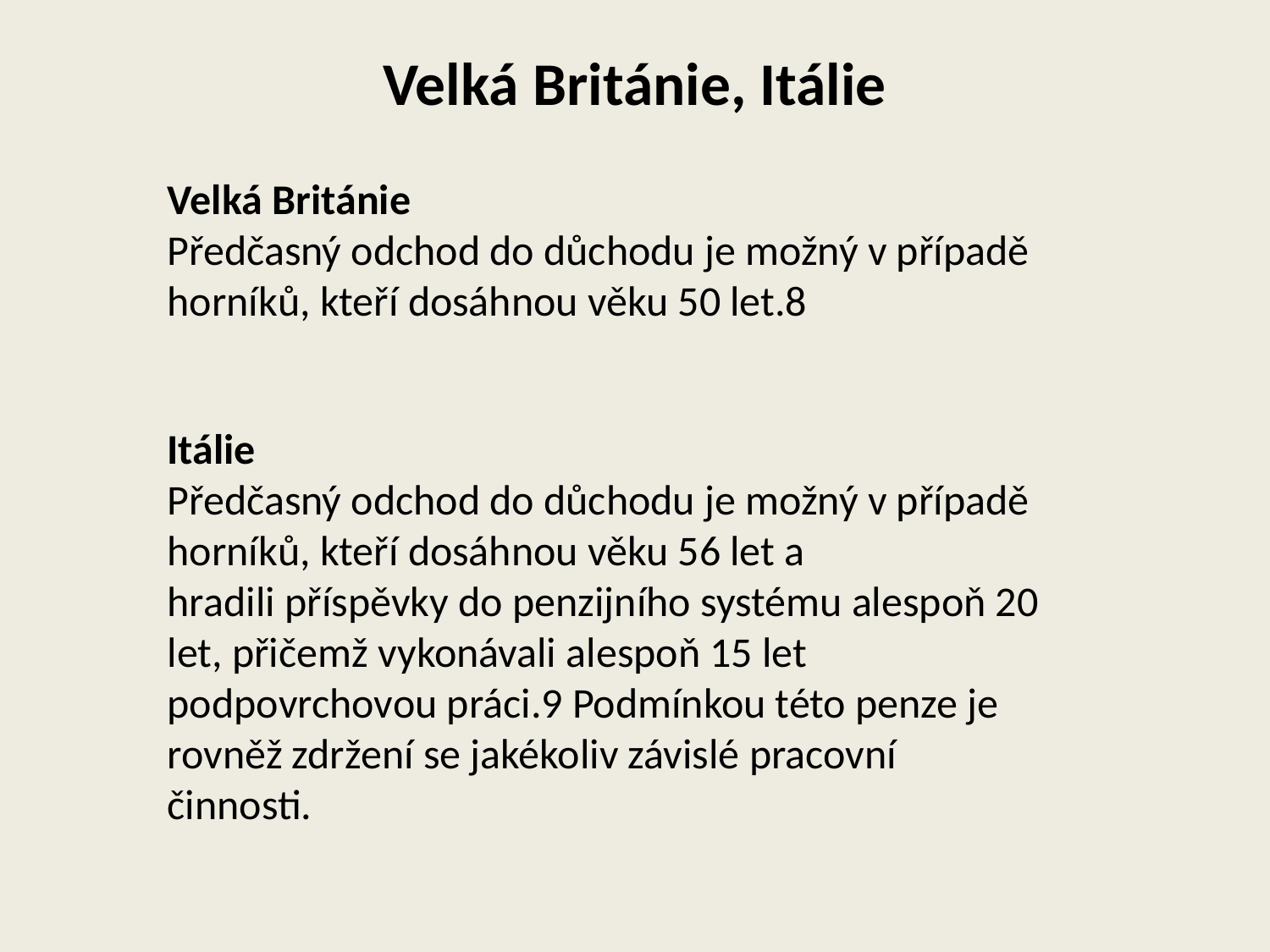

# Velká Británie, Itálie
Velká Británie
Předčasný odchod do důchodu je možný v případě horníků, kteří dosáhnou věku 50 let.8
Itálie
Předčasný odchod do důchodu je možný v případě horníků, kteří dosáhnou věku 56 let a
hradili příspěvky do penzijního systému alespoň 20 let, přičemž vykonávali alespoň 15 let
podpovrchovou práci.9 Podmínkou této penze je rovněž zdržení se jakékoliv závislé pracovní
činnosti.